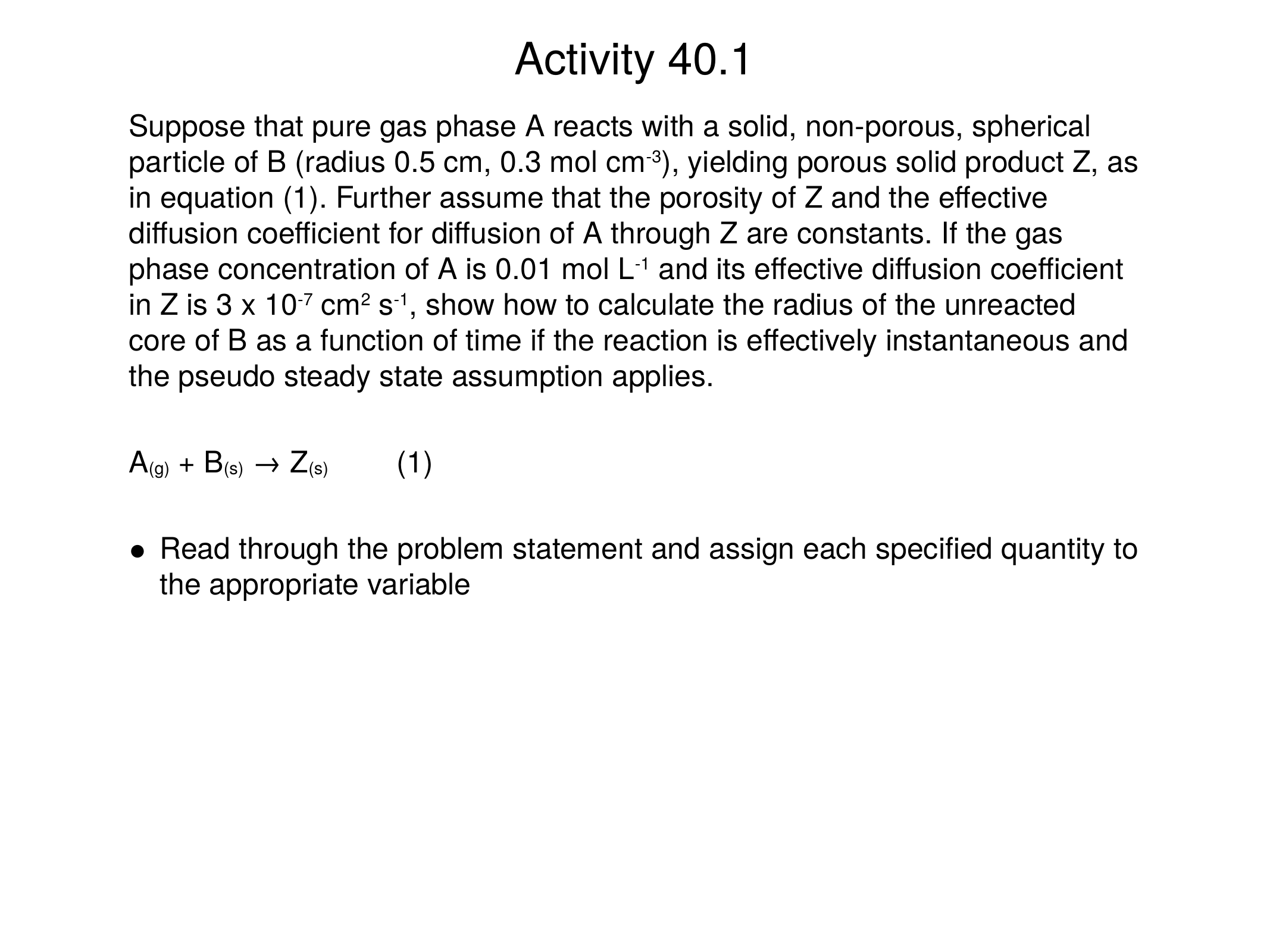

# Activity 40.1
Suppose that pure gas phase A reacts with a solid, non-porous, spherical particle of B (radius 0.5 cm, 0.3 mol cm-3), yielding porous solid product Z, as in equation (1). Further assume that the porosity of Z and the effective diffusion coefficient for diffusion of A through Z are constants. If the gas phase concentration of A is 0.01 mol L-1 and its effective diffusion coefficient in Z is 3 x 10-7 cm2 s-1, show how to calculate the radius of the unreacted core of B as a function of time if the reaction is effectively instantaneous and the pseudo steady state assumption applies.

A(g) + B(s) → Z(s)	(1)

Read through the problem statement and assign each specified quantity to the appropriate variable